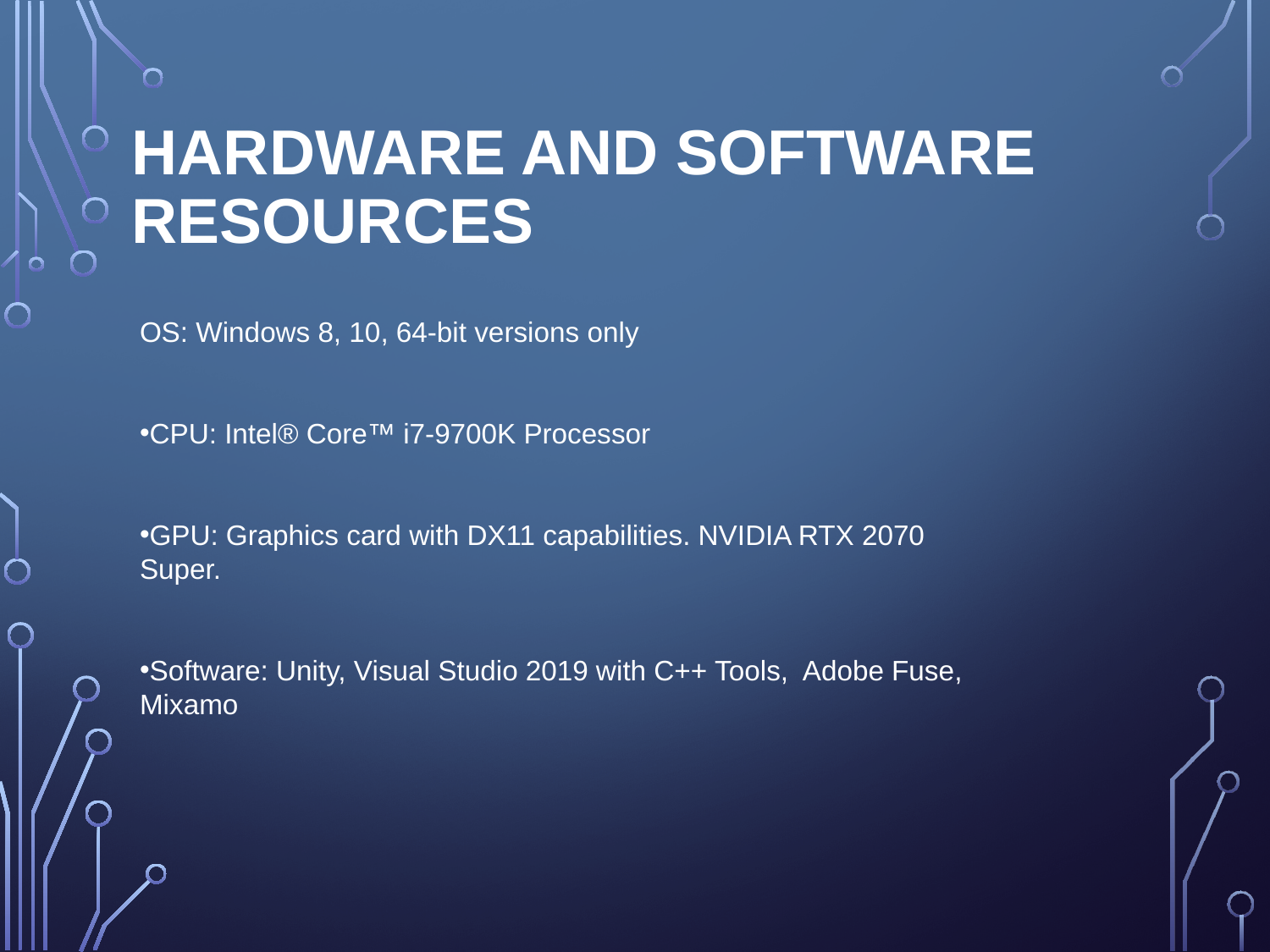

# Hardware and Software Resources
OS: Windows 8, 10, 64-bit versions only

CPU: Intel® Core™ i7-9700K Processor

GPU: Graphics card with DX11 capabilities. NVIDIA RTX 2070 Super.

Software: Unity, Visual Studio 2019 with C++ Tools,  Adobe Fuse, Mixamo